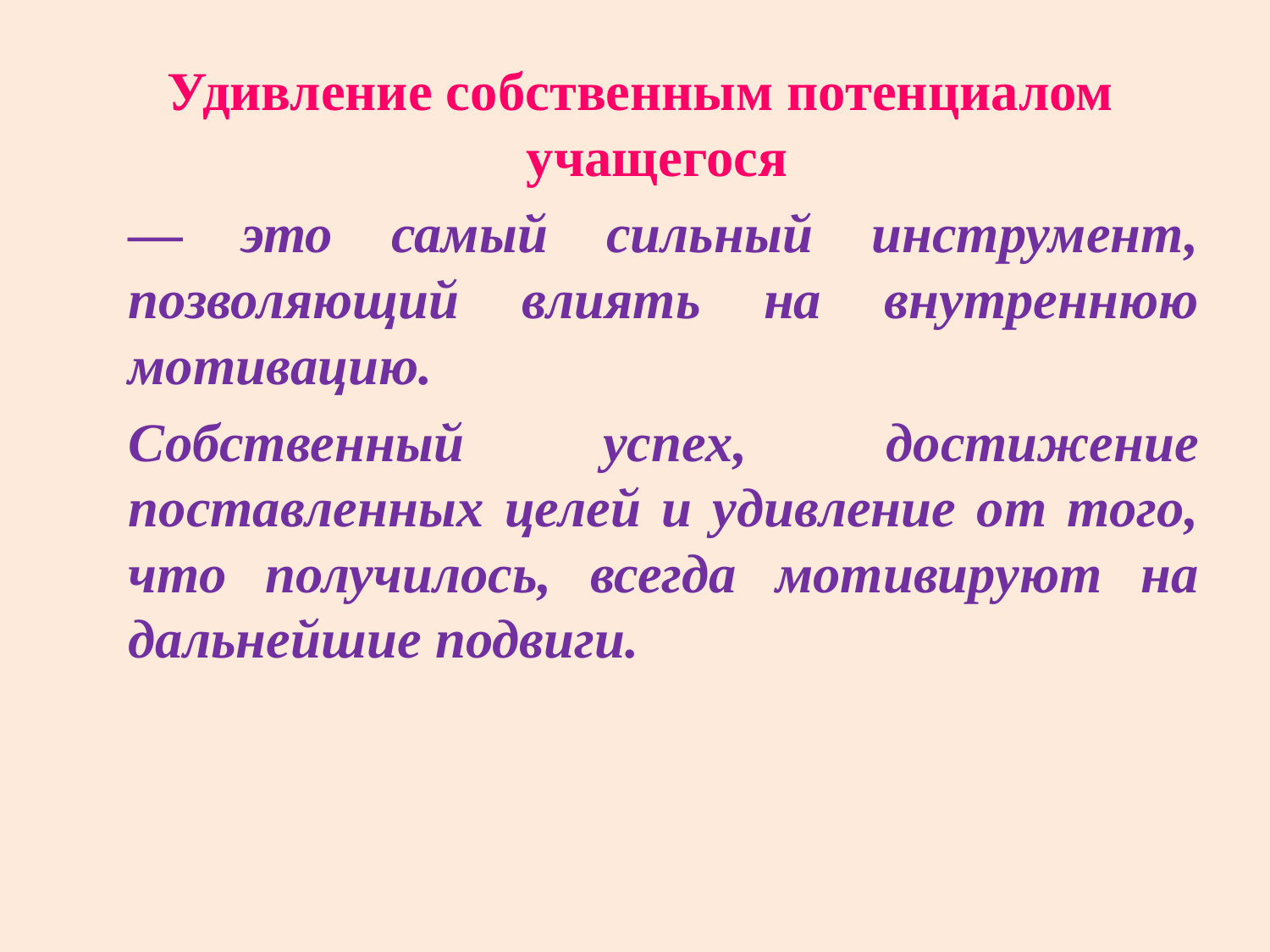

Удивление собственным потенциалом учащегося
	— это самый сильный инструмент, позволяющий влиять на внутреннюю мотивацию.
	Собственный успех, достижение поставленных целей и удивление от того, что получилось, всегда мотивируют на дальнейшие подвиги.